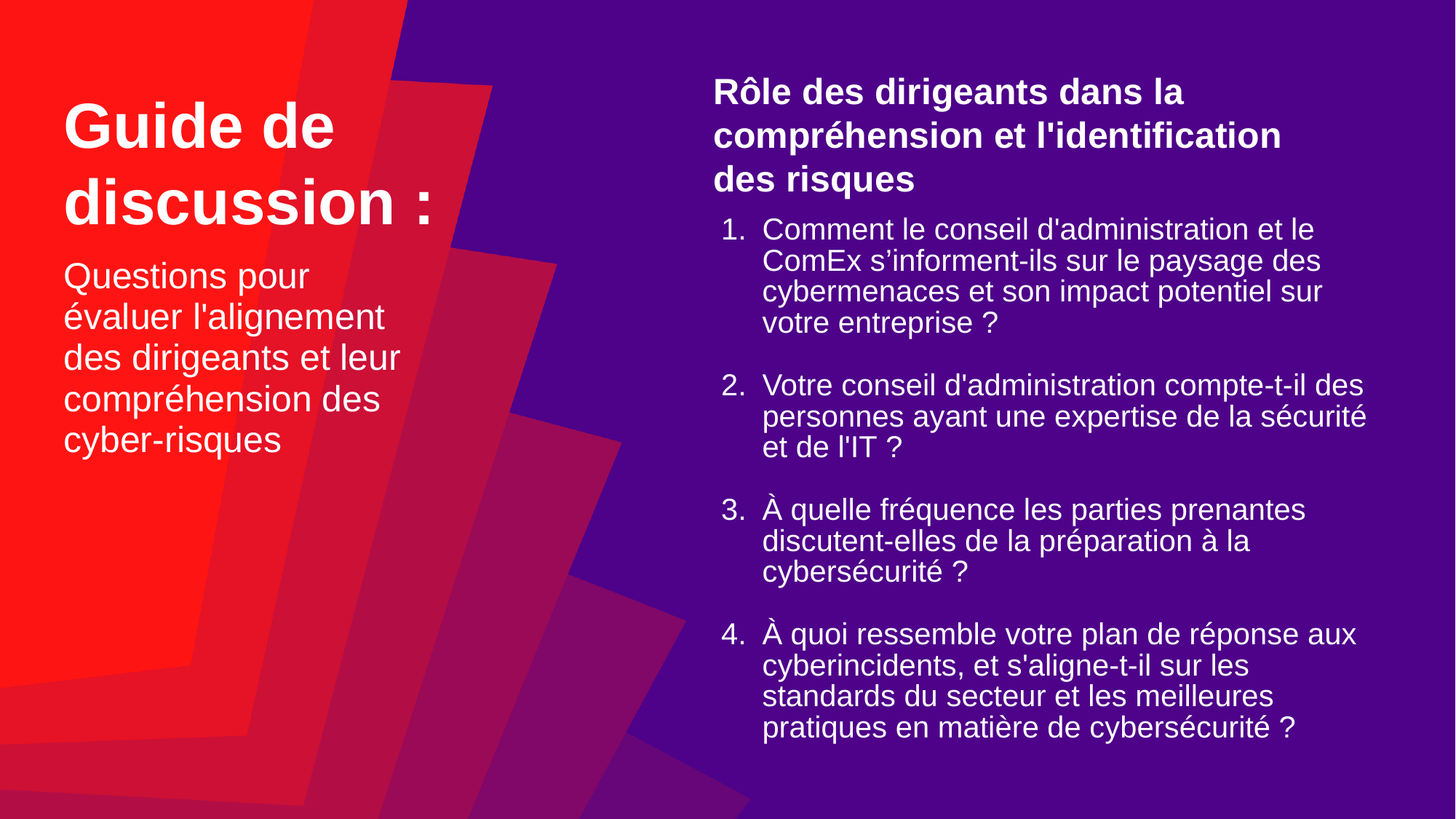

Rôle des dirigeants dans la compréhension et l'identification des risques
Guide de
discussion :

Comment le conseil d'administration et le ComEx s’informent-ils sur le paysage des cybermenaces et son impact potentiel sur votre entreprise ?

Votre conseil d'administration compte-t-il des personnes ayant une expertise de la sécurité et de l'IT ?

À quelle fréquence les parties prenantes discutent-elles de la préparation à la cybersécurité ?

À quoi ressemble votre plan de réponse aux cyberincidents, et s'aligne-t-il sur les standards du secteur et les meilleures pratiques en matière de cybersécurité ?

Questions pour évaluer l'alignement des dirigeants et leur compréhension des cyber-risques